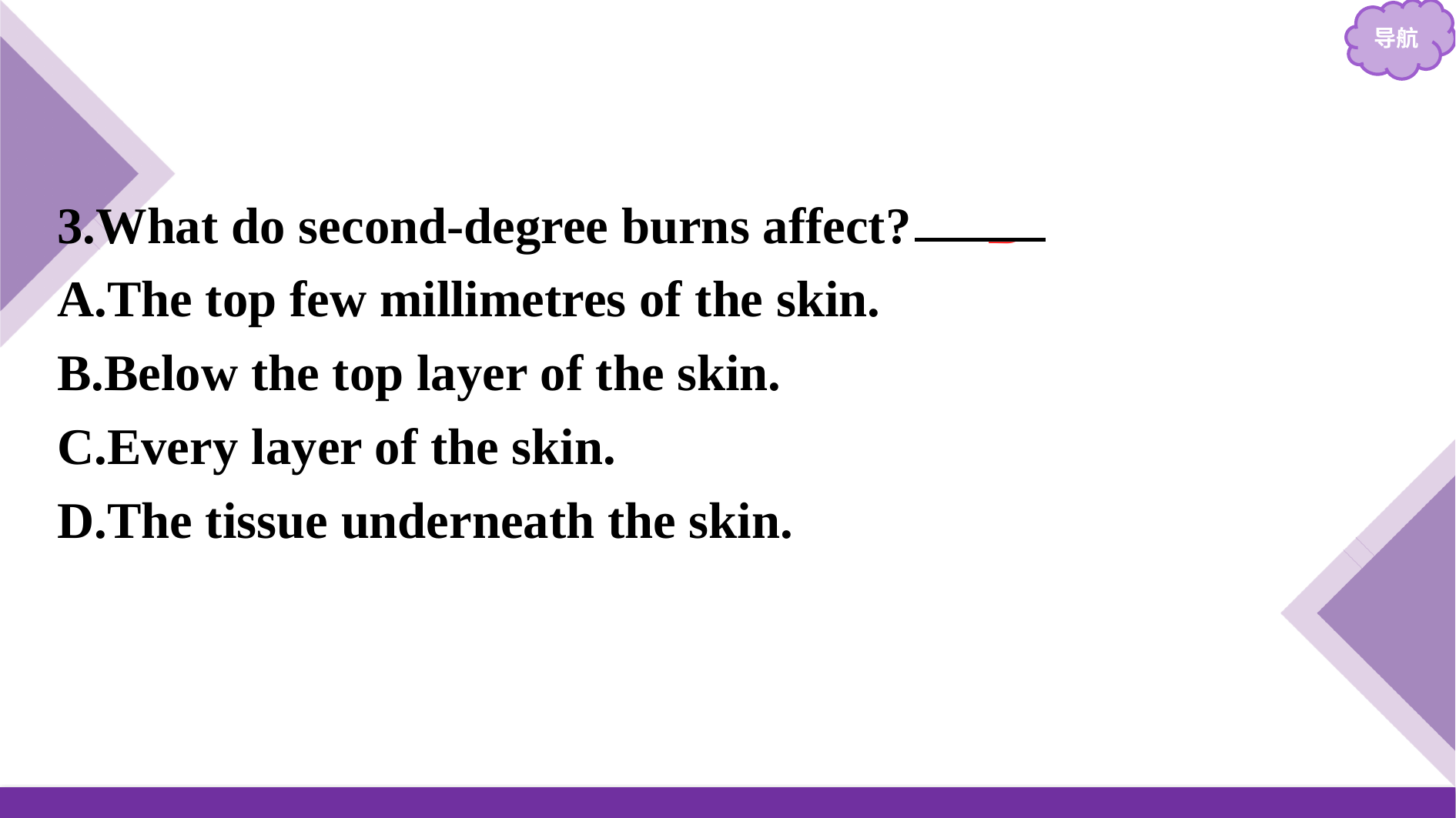

3.What do second-degree burns affect?　B
A.The top few millimetres of the skin.
B.Below the top layer of the skin.
C.Every layer of the skin.
D.The tissue underneath the skin.